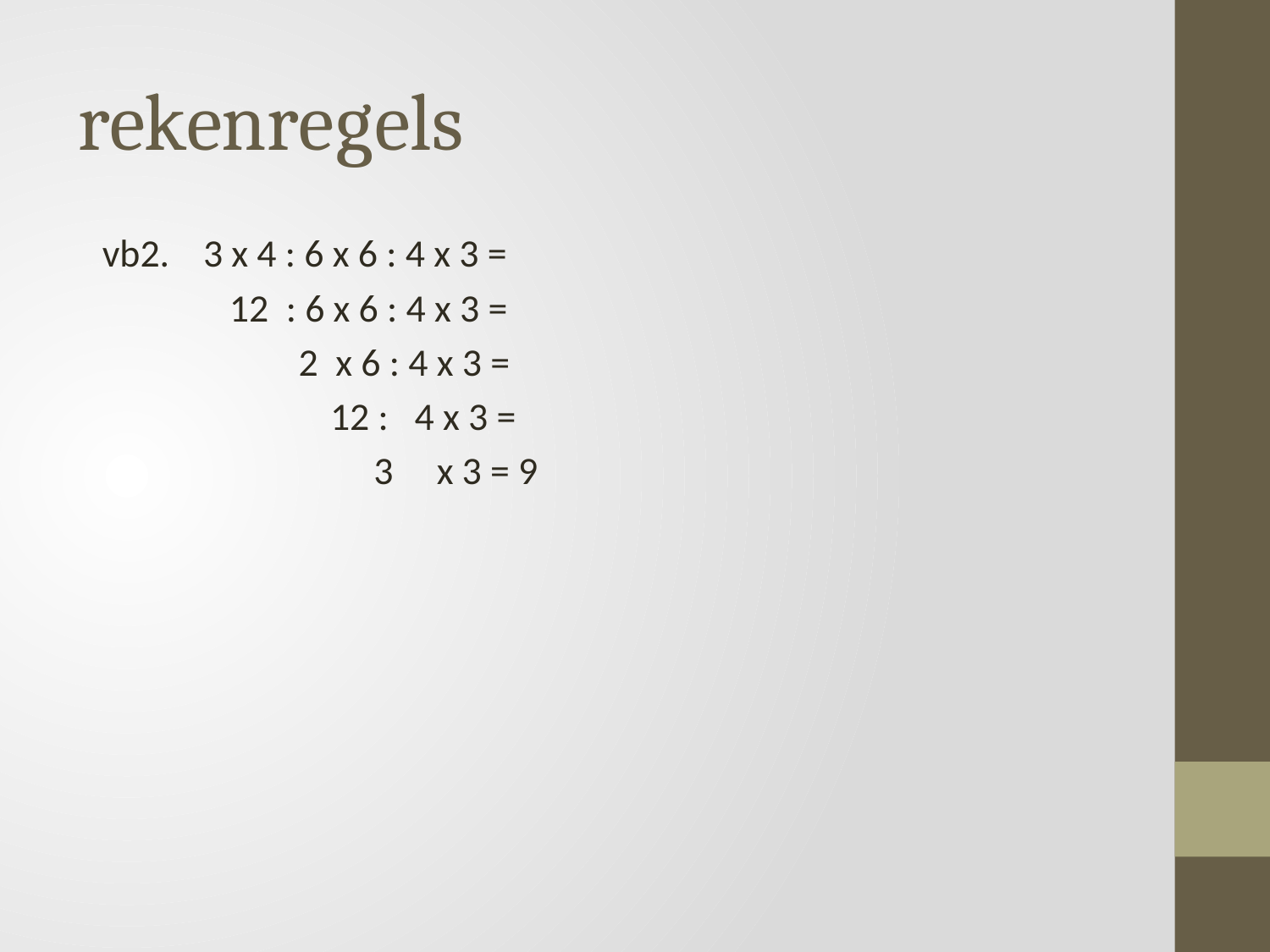

# rekenregels
   vb2. 	3 x 4 : 6 x 6 : 4 x 3 =
	   12  : 6 x 6 : 4 x 3 =
	           2  x 6 : 4 x 3 =
		12 :   4 x 3 =
		     3     x 3 = 9